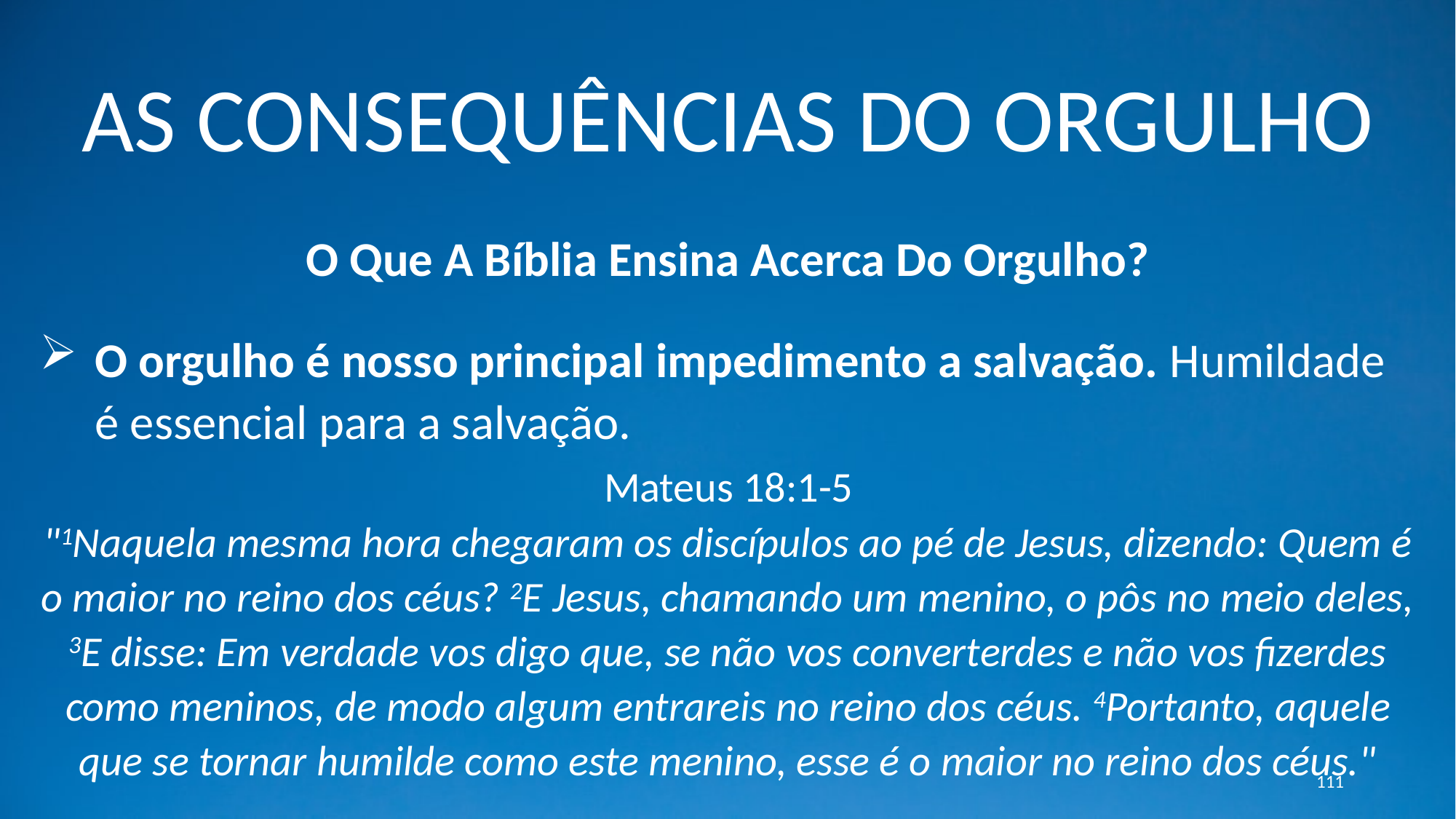

# AS CONSEQUÊNCIAS DO ORGULHO
O Que A Bíblia Ensina Acerca Do Orgulho?

O orgulho é nosso principal impedimento a salvação. Humildade é essencial para a salvação.
 Mateus 18:1-5
"1Naquela mesma hora chegaram os discípulos ao pé de Jesus, dizendo: Quem é o maior no reino dos céus? 2E Jesus, chamando um menino, o pôs no meio deles, 3E disse: Em verdade vos digo que, se não vos converterdes e não vos fizerdes como meninos, de modo algum entrareis no reino dos céus. 4Portanto, aquele que se tornar humilde como este menino, esse é o maior no reino dos céus."

111